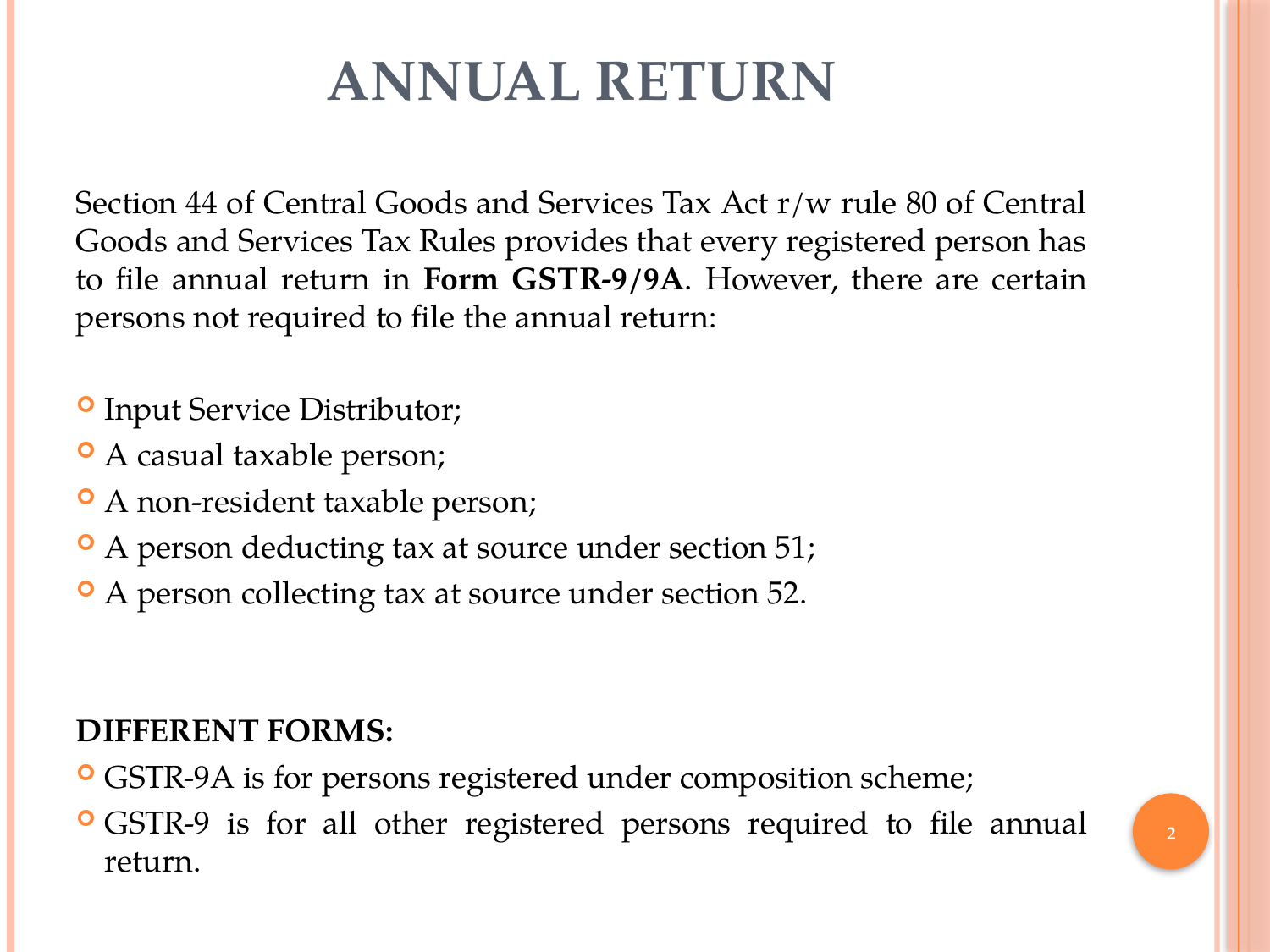

# ANNUAL RETURN

Section 44 of Central Goods and Services Tax Act r/w rule 80 of Central Goods and Services Tax Rules provides that every registered person has to file annual return in Form GSTR-9/9A. However, there are certain persons not required to file the annual return:

Input Service Distributor;
A casual taxable person;
A non-resident taxable person;
A person deducting tax at source under section 51;
A person collecting tax at source under section 52.

DIFFERENT FORMS:
GSTR-9A is for persons registered under composition scheme;
GSTR-9 is for all other registered persons required to file annual return.

2